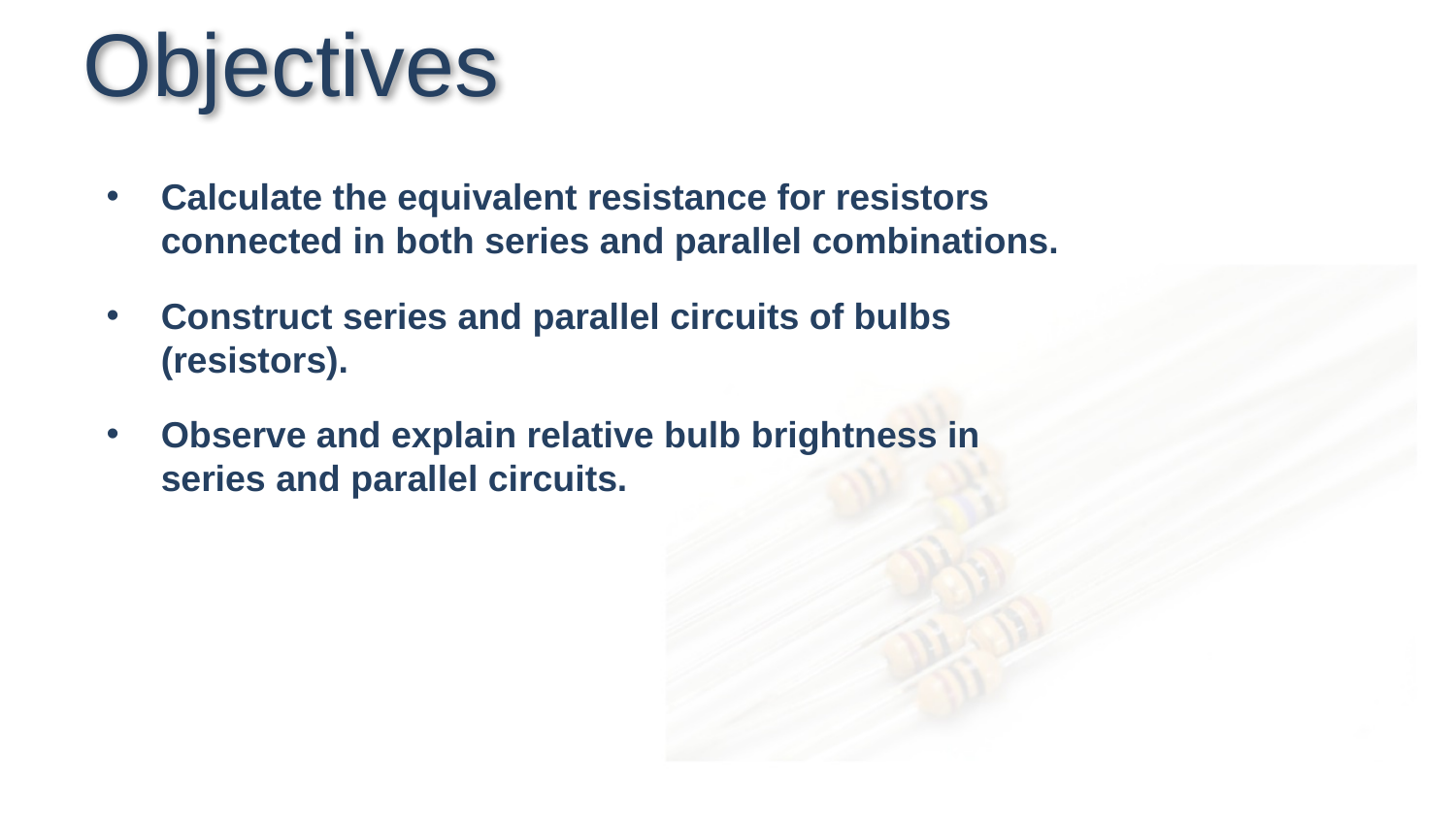

# Objectives
Calculate the equivalent resistance for resistors connected in both series and parallel combinations.
Construct series and parallel circuits of bulbs (resistors).
Observe and explain relative bulb brightness in series and parallel circuits.